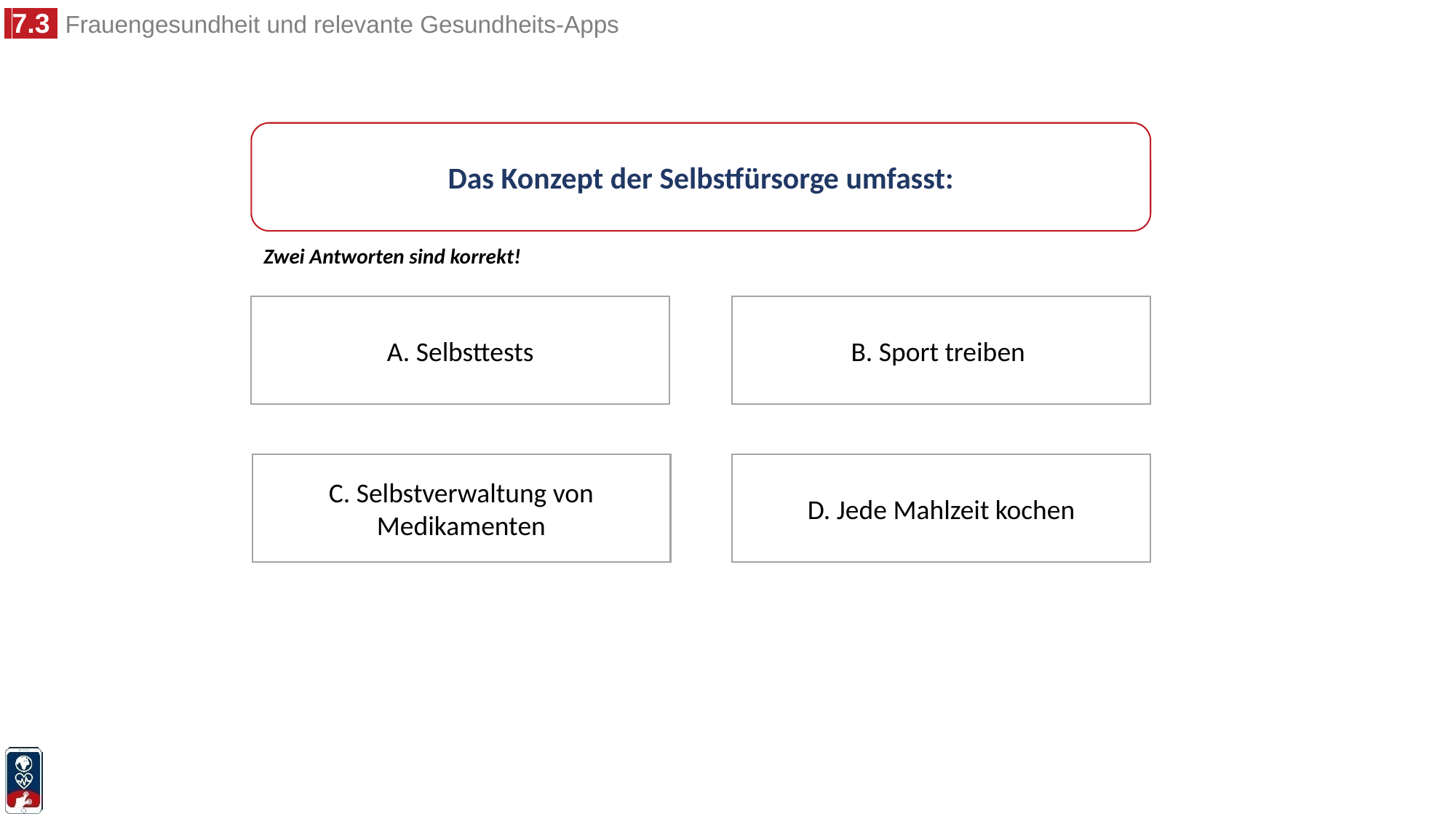

Das Konzept der Selbstfürsorge umfasst:
Zwei Antworten sind korrekt!
B. Sport treiben
A. Selbsttests
C. Selbstverwaltung von Medikamenten
D. Jede Mahlzeit kochen